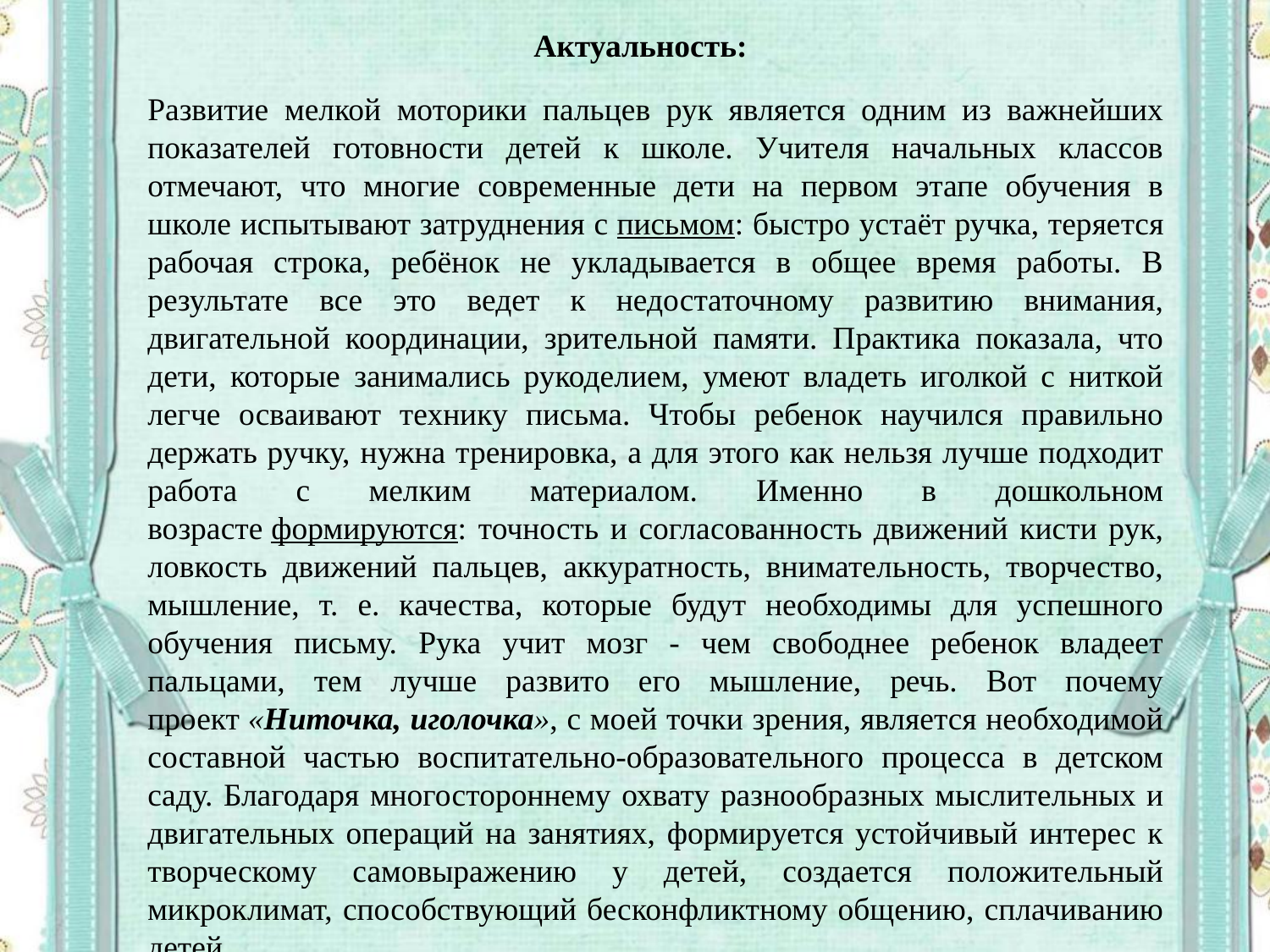

Актуальность:

Развитие мелкой моторики пальцев рук является одним из важнейших показателей готовности детей к школе. Учителя начальных классов отмечают, что многие современные дети на первом этапе обучения в школе испытывают затруднения с письмом: быстро устаёт ручка, теряется рабочая строка, ребёнок не укладывается в общее время работы. В результате все это ведет к недостаточному развитию внимания, двигательной координации, зрительной памяти. Практика показала, что дети, которые занимались рукоделием, умеют владеть иголкой с ниткой легче осваивают технику письма. Чтобы ребенок научился правильно держать ручку, нужна тренировка, а для этого как нельзя лучше подходит работа с мелким материалом. Именно в дошкольном возрасте формируются: точность и согласованность движений кисти рук, ловкость движений пальцев, аккуратность, внимательность, творчество, мышление, т. е. качества, которые будут необходимы для успешного обучения письму. Рука учит мозг - чем свободнее ребенок владеет пальцами, тем лучше развито его мышление, речь. Вот почему проект «Ниточка, иголочка», с моей точки зрения, является необходимой составной частью воспитательно-образовательного процесса в детском саду. Благодаря многостороннему охвату разнообразных мыслительных и двигательных операций на занятиях, формируется устойчивый интерес к творческому самовыражению у детей, создается положительный микроклимат, способствующий бесконфликтному общению, сплачиванию детей.